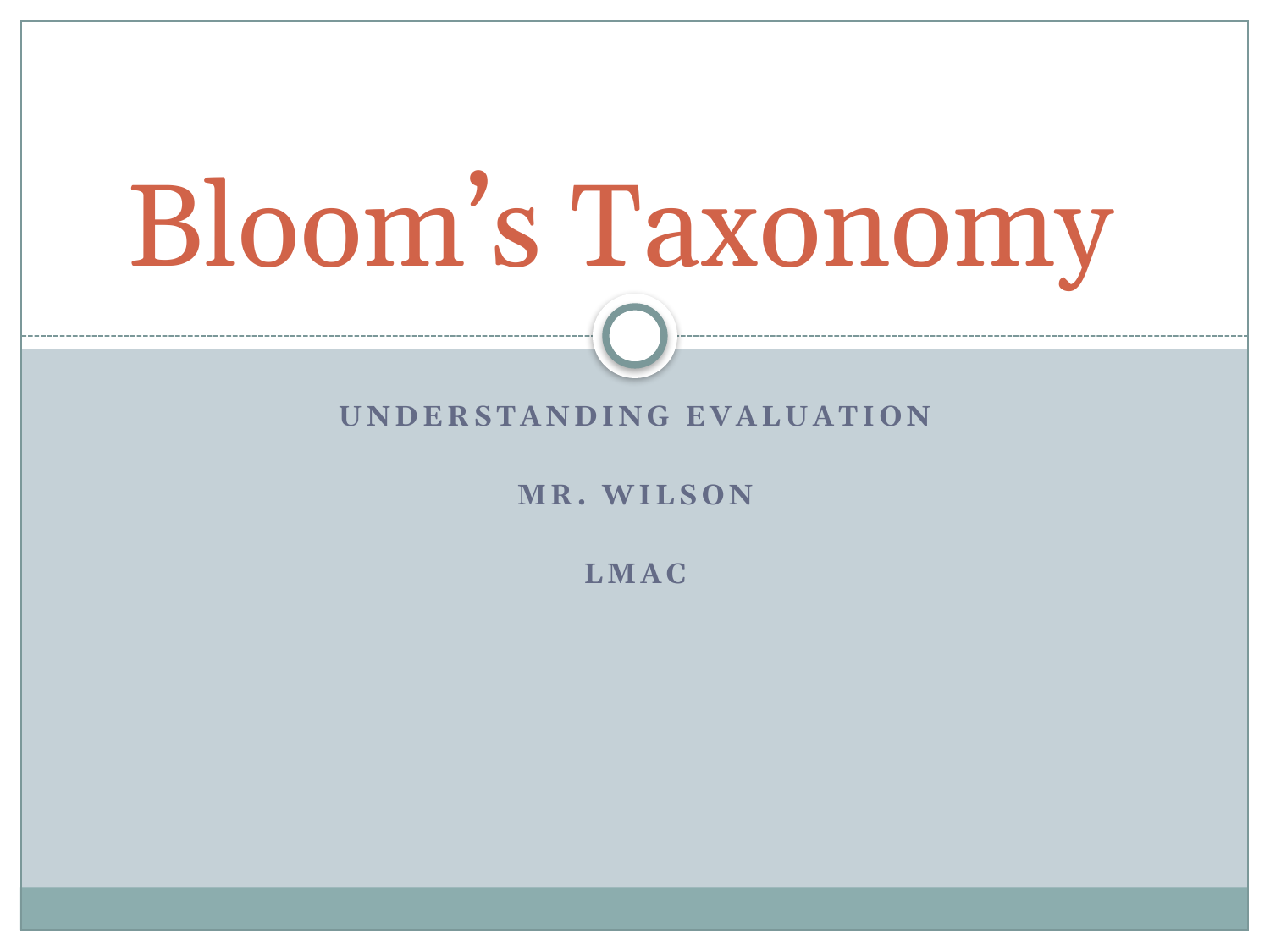

# Bloom’s Taxonomy
Understanding Evaluation

Mr. Wilson

LMAC